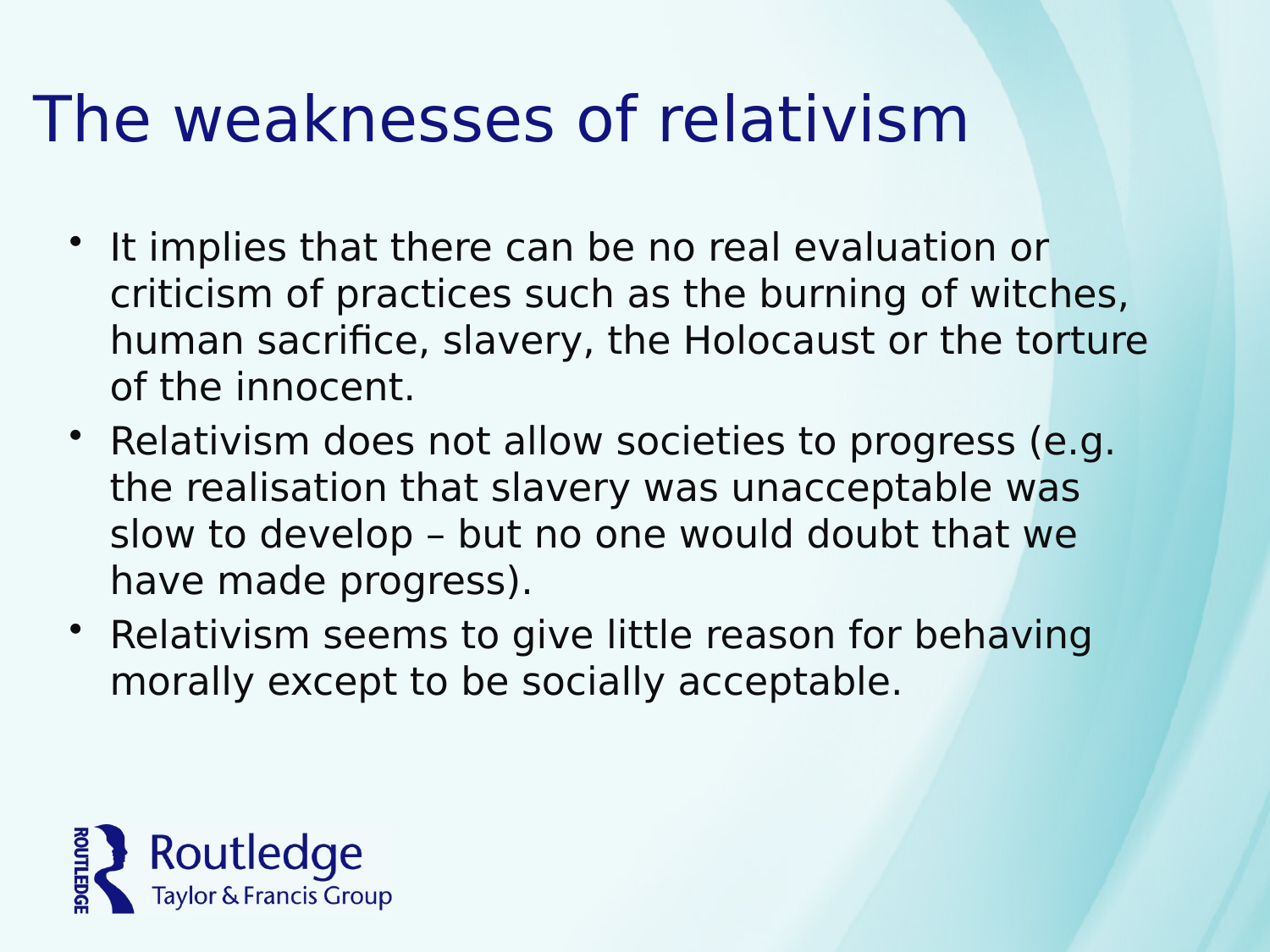

# The weaknesses of relativism
It implies that there can be no real evaluation or criticism of practices such as the burning of witches, human sacrifice, slavery, the Holocaust or the torture of the innocent.
Relativism does not allow societies to progress (e.g. the realisation that slavery was unacceptable was slow to develop – but no one would doubt that we have made progress).
Relativism seems to give little reason for behaving morally except to be socially acceptable.